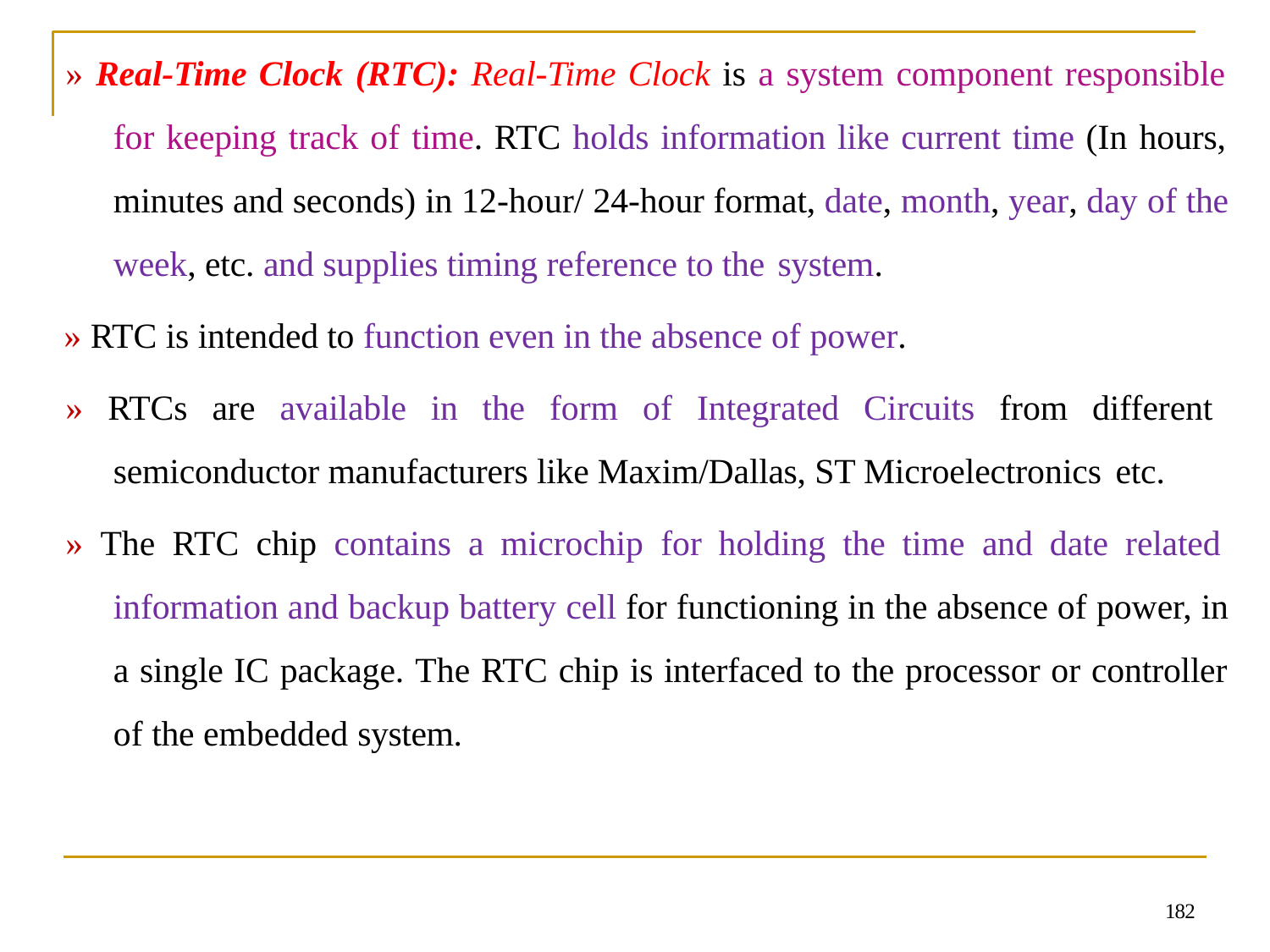

» Real-Time Clock (RTC): Real-Time Clock is a system component responsible  for keeping track of time. RTC holds information like current time (In hours,  minutes and seconds) in 12-hour/ 24-hour format, date, month, year, day of the  week, etc. and supplies timing reference to the system.
» RTC is intended to function even in the absence of power.
» RTCs are available in the form of Integrated Circuits from different  semiconductor manufacturers like Maxim/Dallas, ST Microelectronics etc.
» The RTC chip contains a microchip for holding the time and date related  information and backup battery cell for functioning in the absence of power, in  a single IC package. The RTC chip is interfaced to the processor or controller  of the embedded system.
182